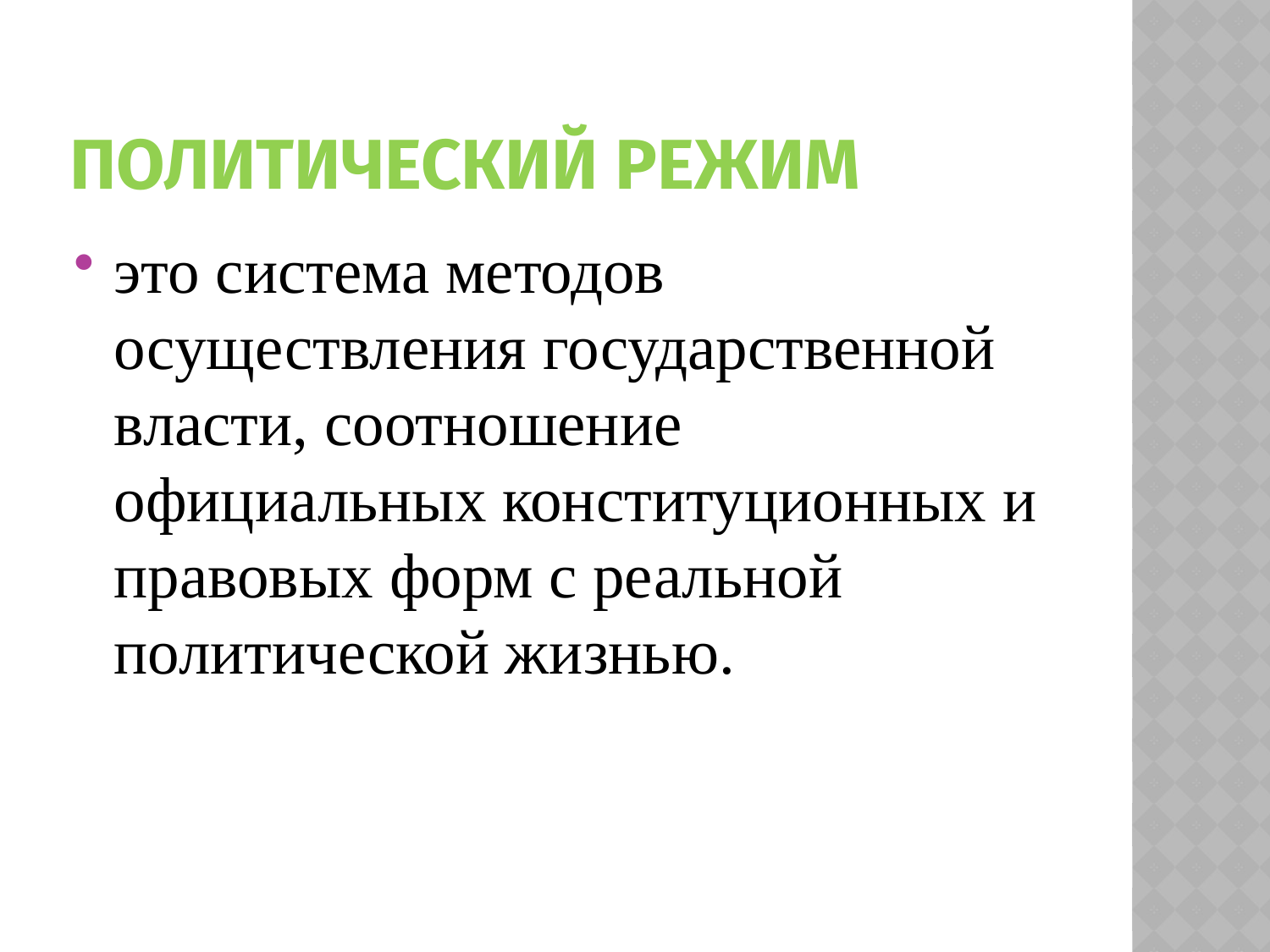

# Политический режим
это система методов осуществления государственной власти, соотношение официальных конституционных и правовых форм с реальной политической жизнью.